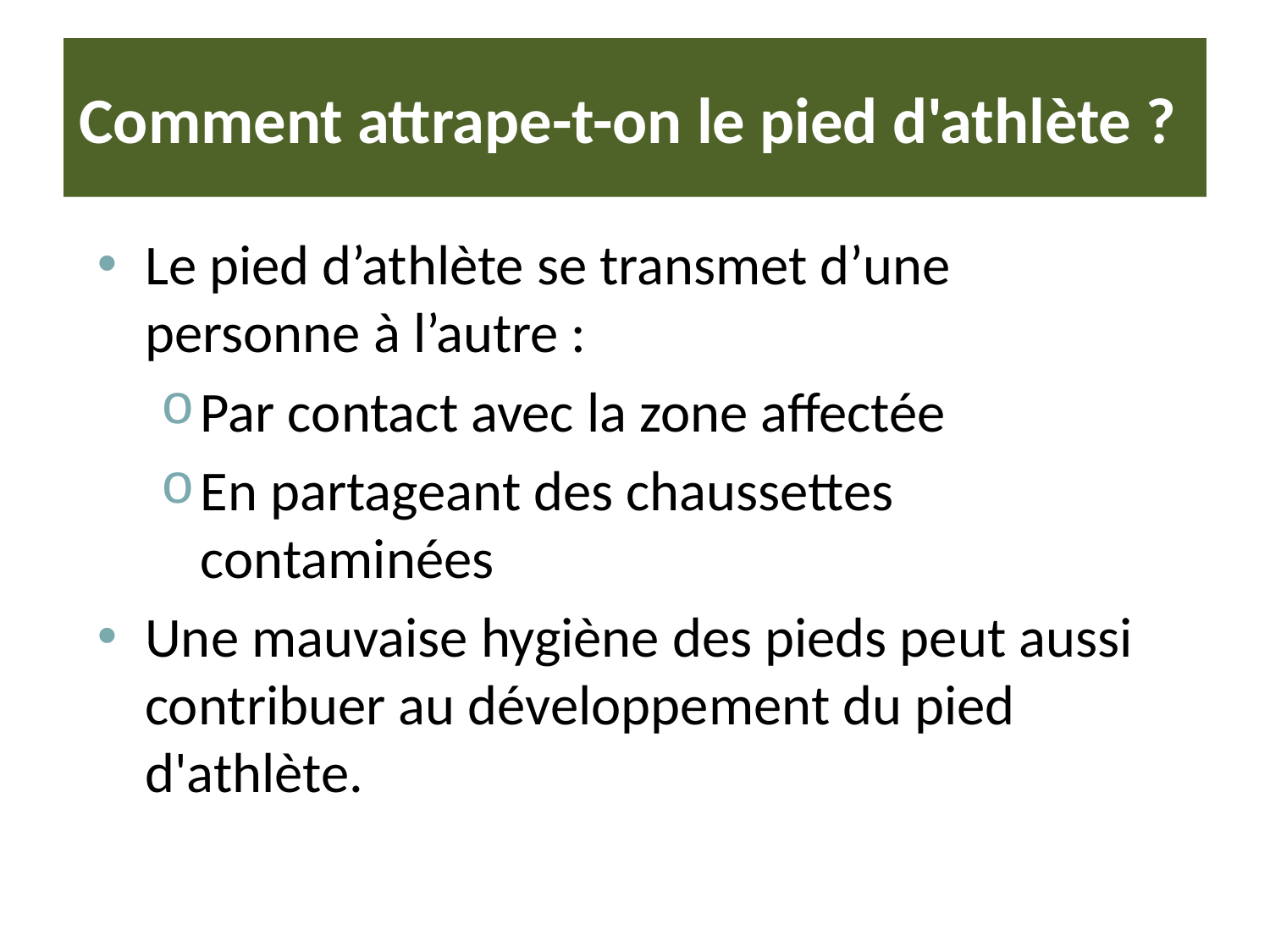

# Comment attrape-t-on le pied d'athlète ?
Le pied d’athlète se transmet d’une personne à l’autre :
Par contact avec la zone affectée
En partageant des chaussettes contaminées
Une mauvaise hygiène des pieds peut aussi contribuer au développement du pied d'athlète.